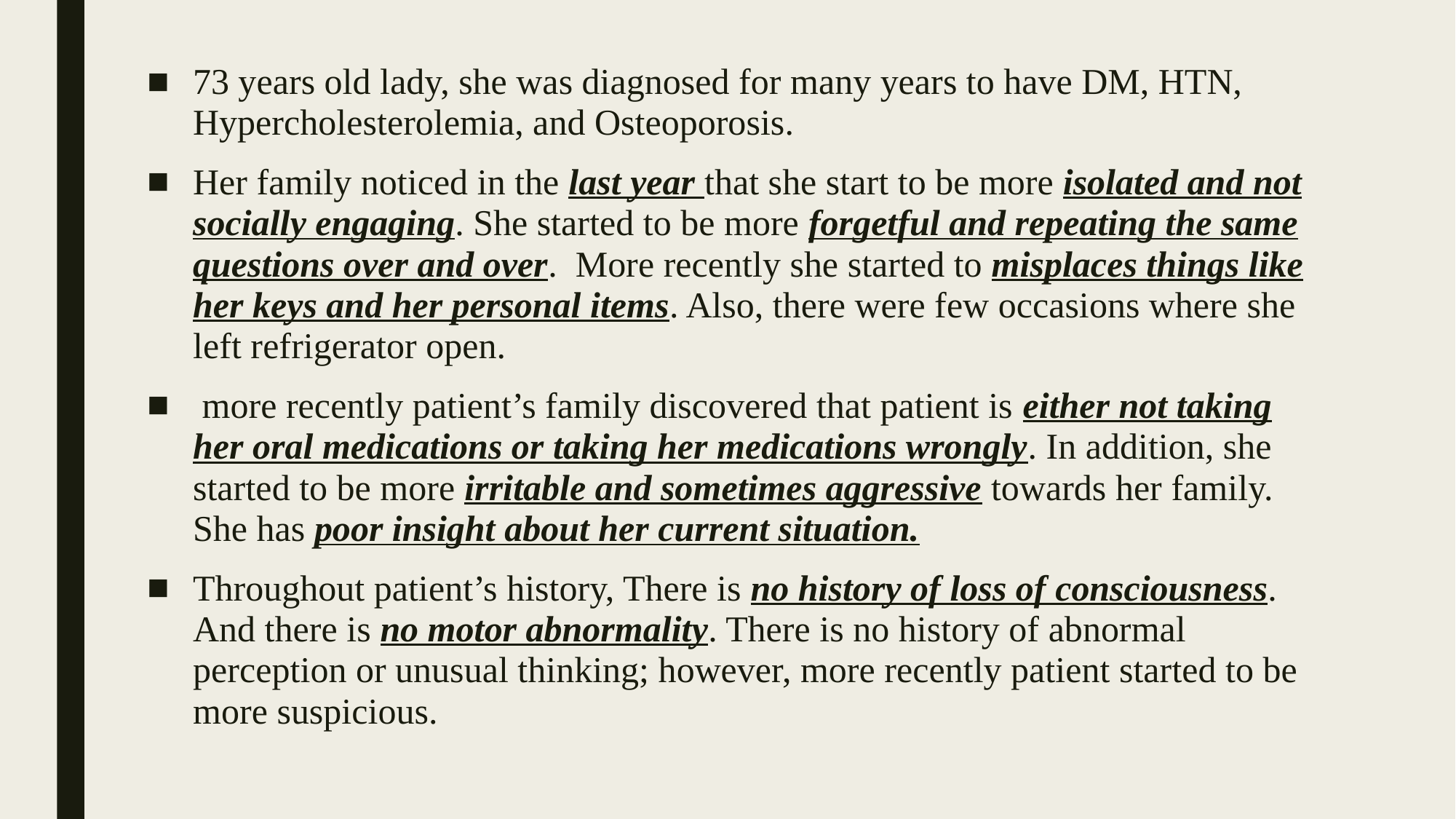

73 years old lady, she was diagnosed for many years to have DM, HTN, Hypercholesterolemia, and Osteoporosis.
Her family noticed in the last year that she start to be more isolated and not socially engaging. She started to be more forgetful and repeating the same questions over and over.  More recently she started to misplaces things like her keys and her personal items. Also, there were few occasions where she left refrigerator open.
 more recently patient’s family discovered that patient is either not taking her oral medications or taking her medications wrongly. In addition, she started to be more irritable and sometimes aggressive towards her family. She has poor insight about her current situation.
Throughout patient’s history, There is no history of loss of consciousness. And there is no motor abnormality. There is no history of abnormal perception or unusual thinking; however, more recently patient started to be more suspicious.